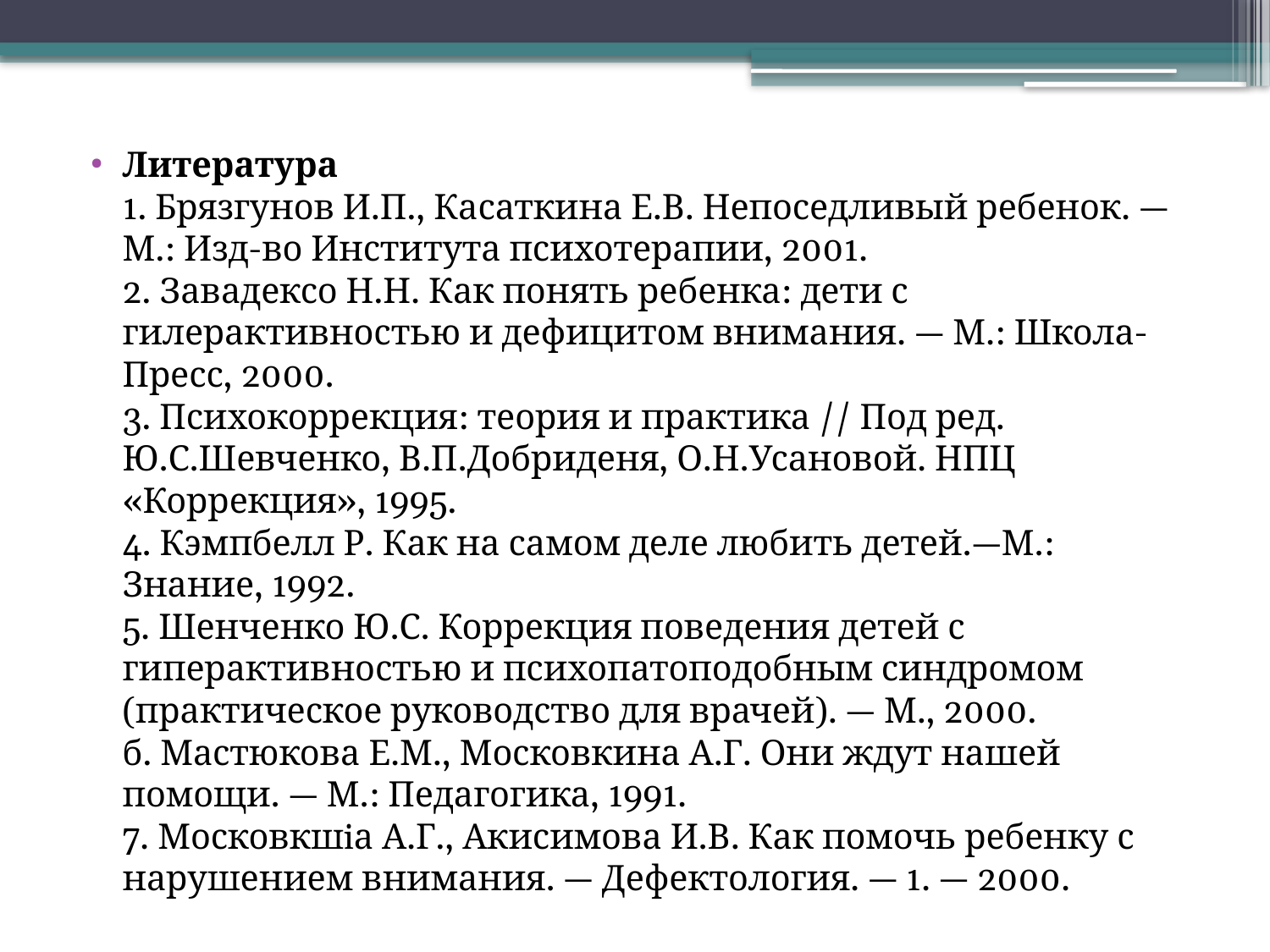

Литература
1. Брязгунов И.П., Касаткина Е.В. Непоседливый ребенок. — М.: Изд-во Института психотерапии, 2001.
2. Завадексо Н.Н. Как понять ребенка: дети с гилерактивностью и дефицитом внимания. — М.: Школа-Пресс, 2000.
3. Психокоррекция: теория и практика // Под ред. Ю.С.Шевченко, В.П.Добриденя, О.Н.Усановой. НПЦ «Коррекция», 1995.
4. Кэмпбелл Р. Как на самом деле любить детей.—М.: Знание, 1992.
5. Шенченко Ю.С. Коррекция поведения детей с гиперактивностью и психопатоподобным синдромом (практическое руководство для врачей). — М., 2000.
б. Мастюкова Е.М., Московкина А.Г. Они ждут нашей помощи. — М.: Педагогика, 1991.
7. Московкшiа А.Г., Акисимова И.В. Как помочь ребенку с нарушением внимания. — Дефектология. — 1. — 2000.